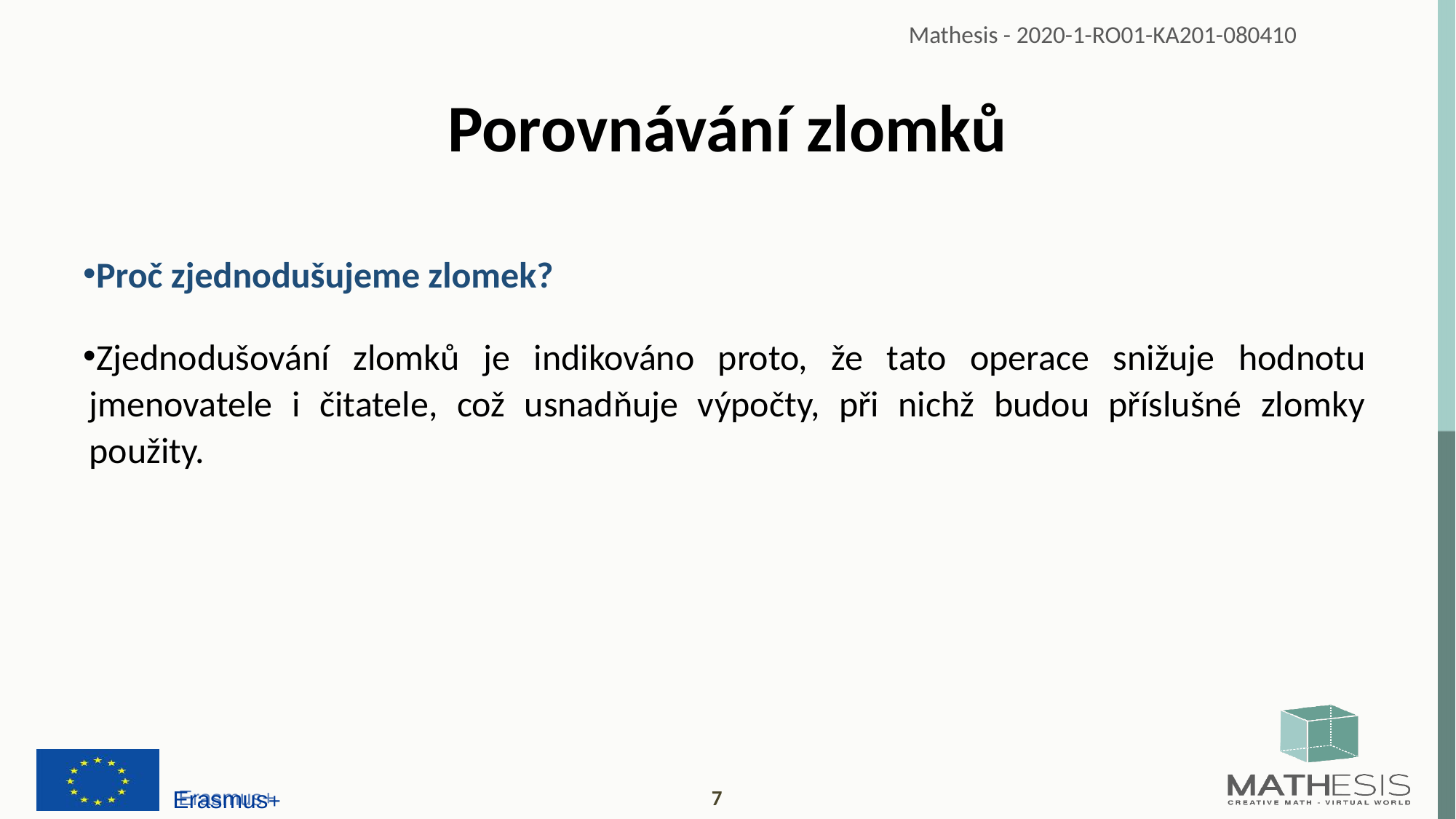

# Porovnávání zlomků
Proč zjednodušujeme zlomek?
Zjednodušování zlomků je indikováno proto, že tato operace snižuje hodnotu jmenovatele i čitatele, což usnadňuje výpočty, při nichž budou příslušné zlomky použity.